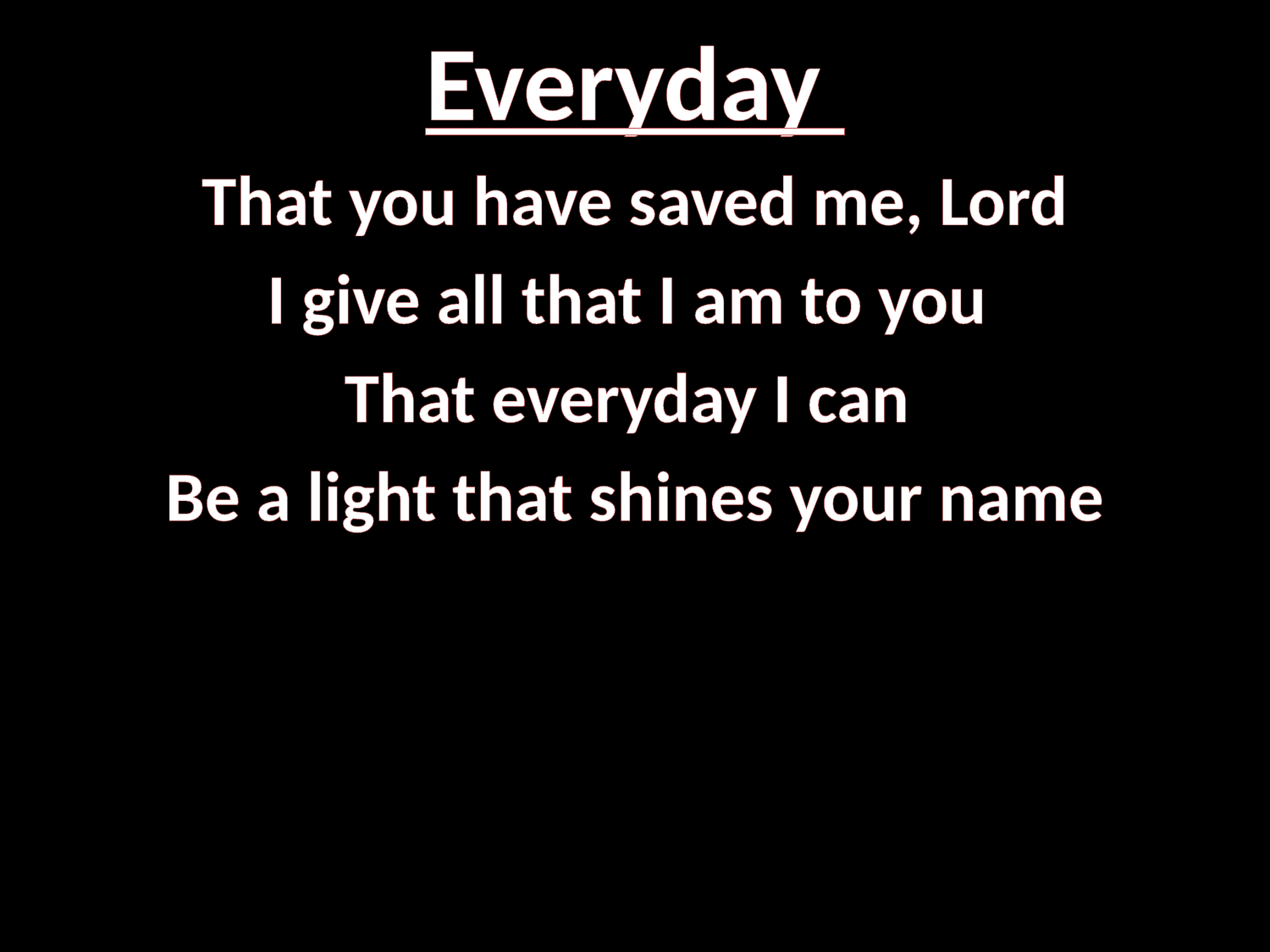

# Everyday
That you have saved me, Lord
I give all that I am to you
That everyday I can
Be a light that shines your name